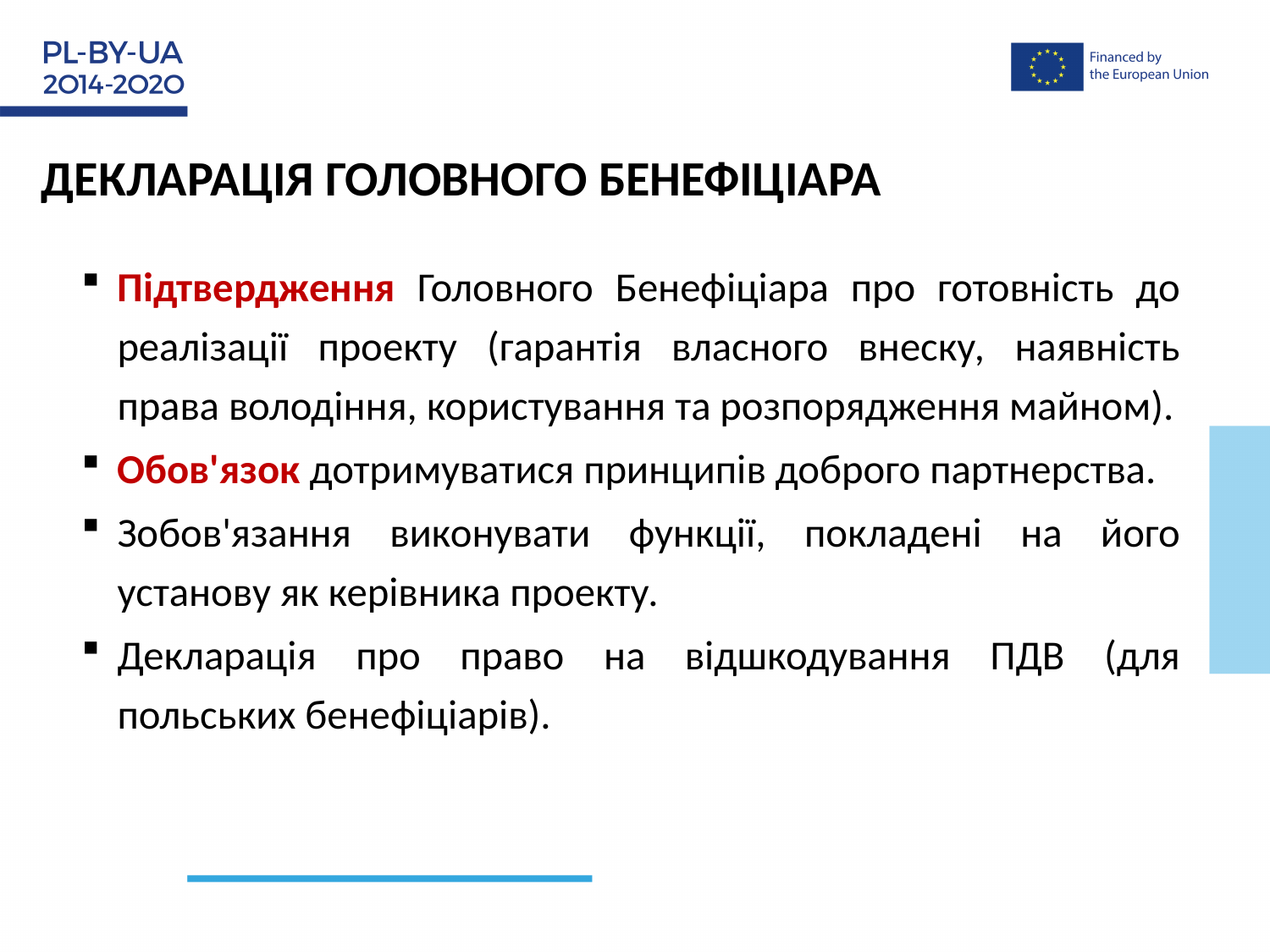

ДЕКЛАРАЦІЯ ГОЛОВНОГО БЕНЕФІЦІАРА
Підтвердження Головного Бенефіціара про готовність до реалізації проекту (гарантія власного внеску, наявність права володіння, користування та розпорядження майном).
Обов'язок дотримуватися принципів доброго партнерства.
Зобов'язання виконувати функції, покладені на його установу як керівника проекту.
Декларація про право на відшкодування ПДВ (для польських бенефіціарів).